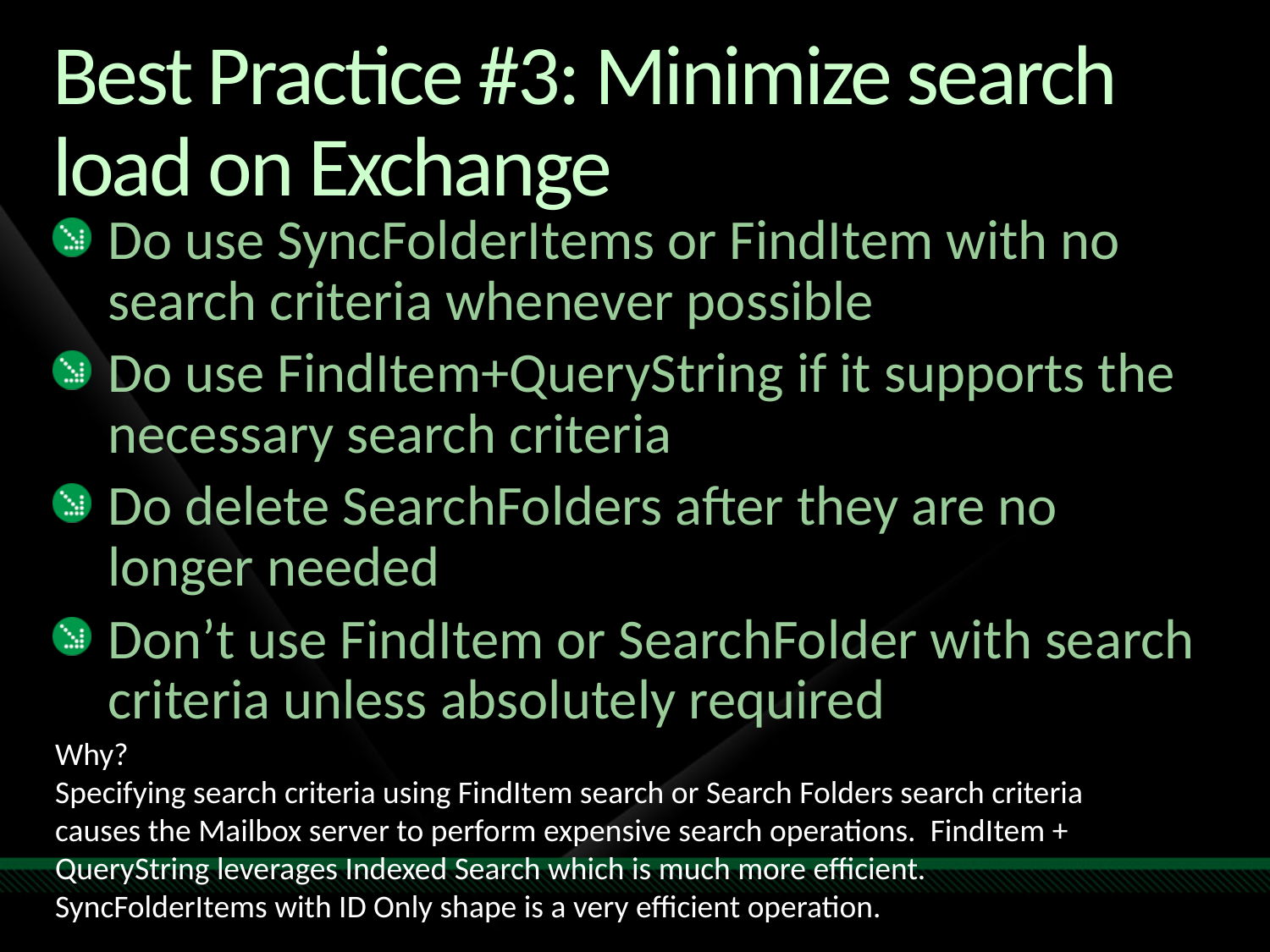

# Best Practice #3: Minimize search load on Exchange
Do use SyncFolderItems or FindItem with no search criteria whenever possible
Do use FindItem+QueryString if it supports the necessary search criteria
Do delete SearchFolders after they are no longer needed
Don’t use FindItem or SearchFolder with search criteria unless absolutely required
Why?
Specifying search criteria using FindItem search or Search Folders search criteria causes the Mailbox server to perform expensive search operations.  FindItem + QueryString leverages Indexed Search which is much more efficient.  SyncFolderItems with ID Only shape is a very efficient operation.